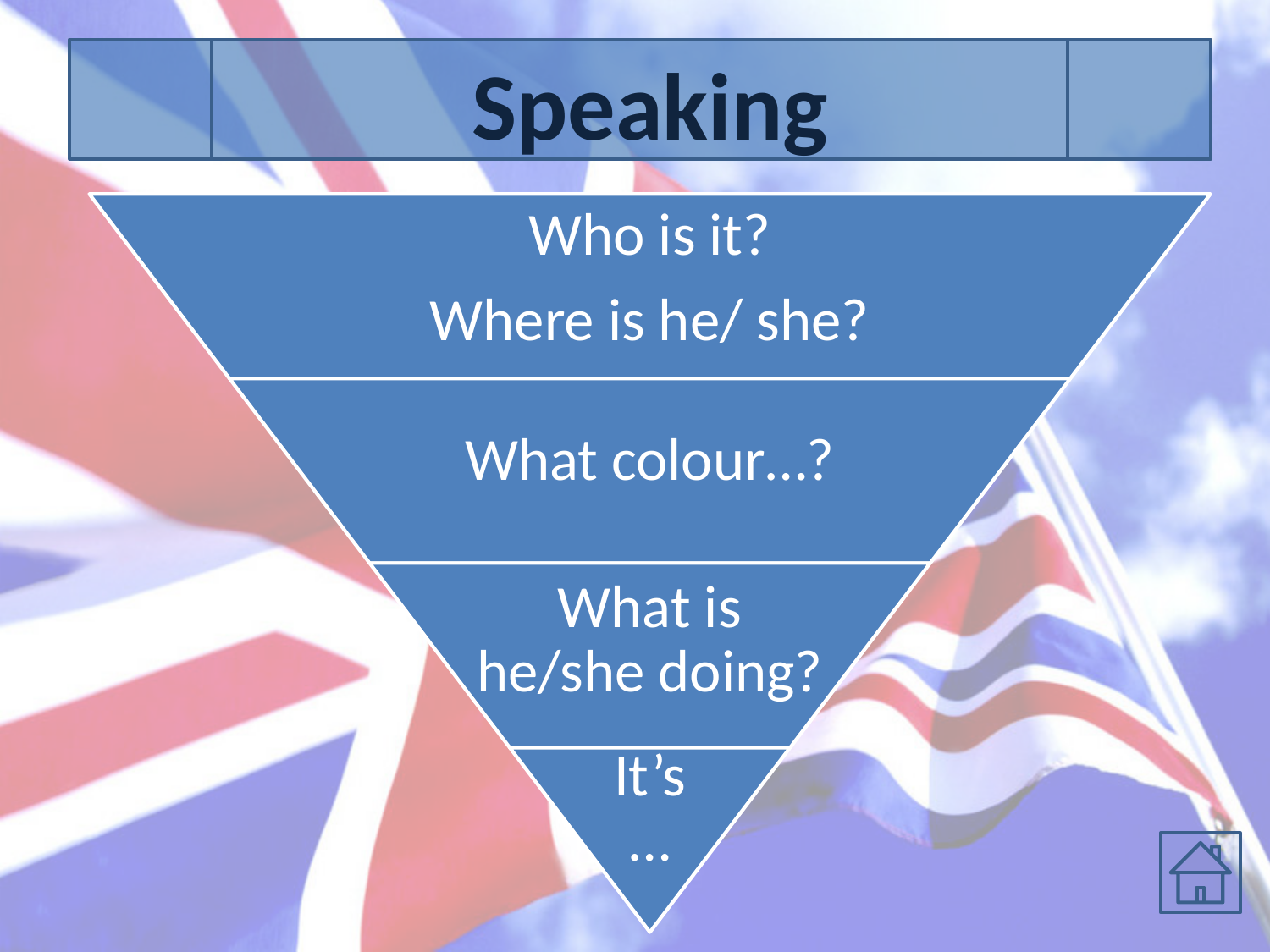

Speaking

Who is it?
Where is he/ she?
What colour…?
What is he/she doing?
It’s…